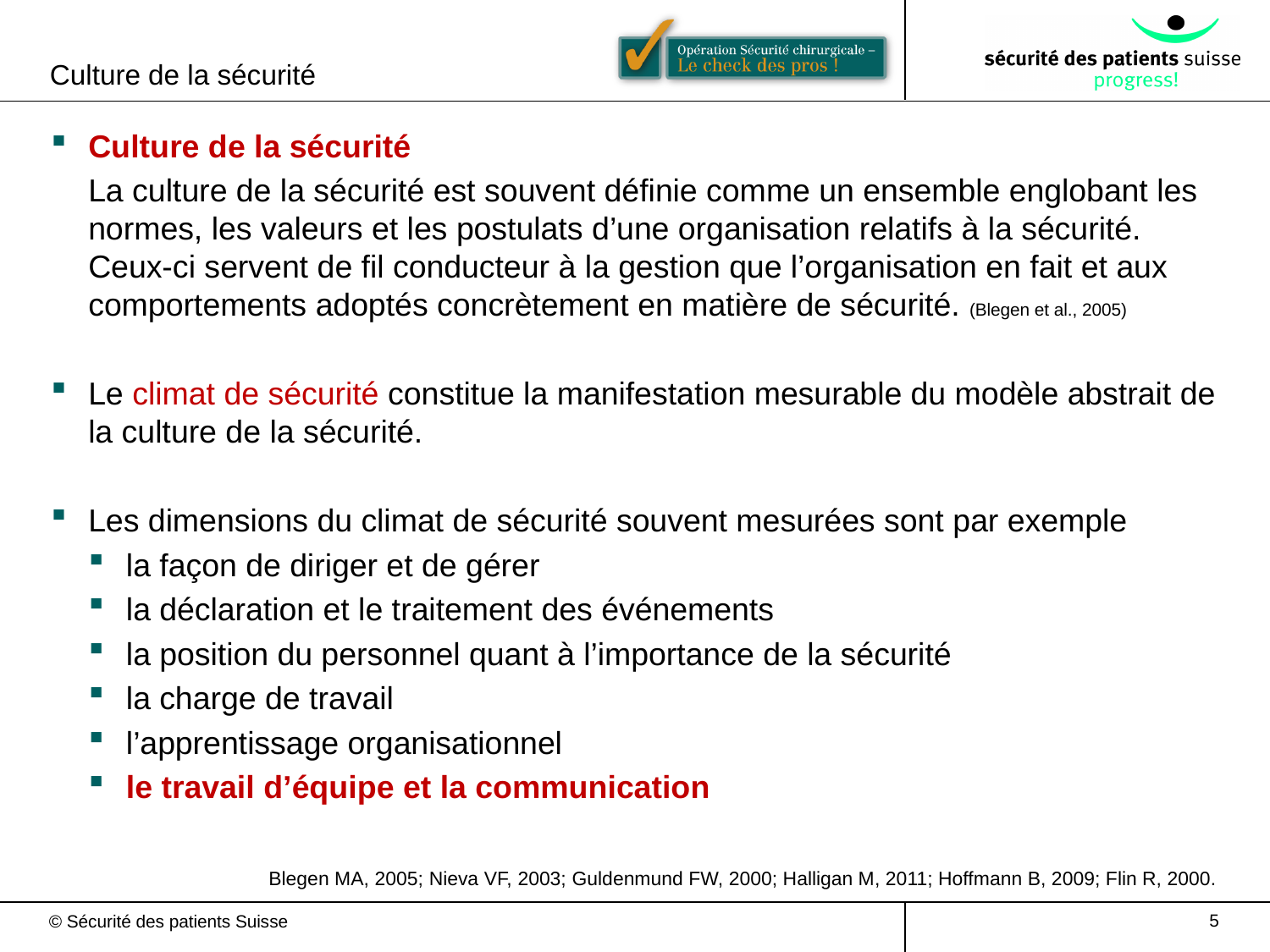

Culture de la sécurité
Culture de la sécurité
La culture de la sécurité est souvent définie comme un ensemble englobant les normes, les valeurs et les postulats d’une organisation relatifs à la sécurité. Ceux-ci servent de fil conducteur à la gestion que l’organisation en fait et aux comportements adoptés concrètement en matière de sécurité. (Blegen et al., 2005)

Le climat de sécurité constitue la manifestation mesurable du modèle abstrait de la culture de la sécurité.

Les dimensions du climat de sécurité souvent mesurées sont par exemple
la façon de diriger et de gérer
la déclaration et le traitement des événements
la position du personnel quant à l’importance de la sécurité
la charge de travail
l’apprentissage organisationnel
le travail d’équipe et la communication

Blegen MA, 2005; Nieva VF, 2003; Guldenmund FW, 2000; Halligan M, 2011; Hoffmann B, 2009; Flin R, 2000.
5
© Sécurité des patients Suisse